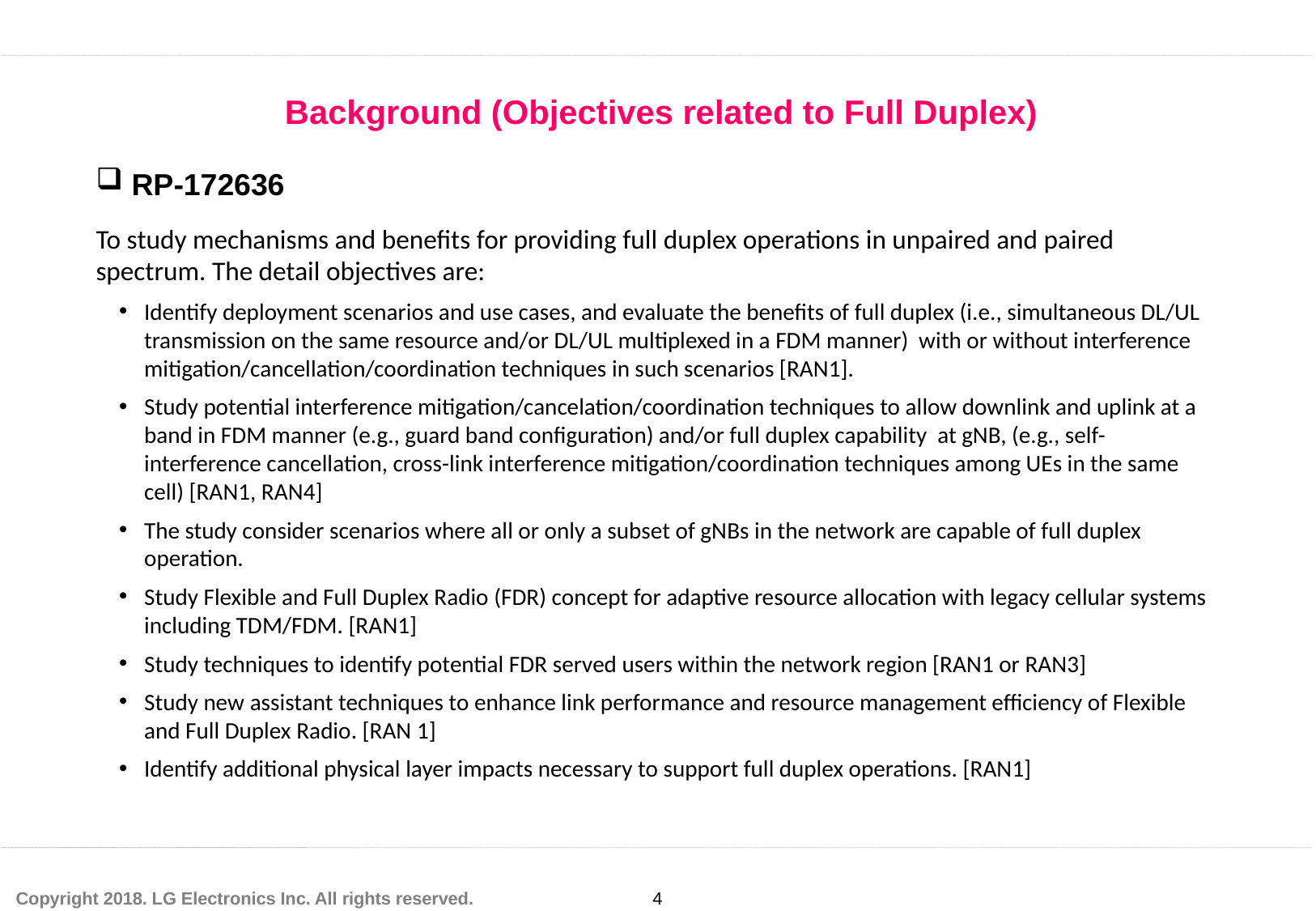

#
Background (Objectives related to Full Duplex)
RP-172636
To study mechanisms and benefits for providing full duplex operations in unpaired and paired spectrum. The detail objectives are:
Identify deployment scenarios and use cases, and evaluate the benefits of full duplex (i.e., simultaneous DL/UL transmission on the same resource and/or DL/UL multiplexed in a FDM manner)  with or without interference mitigation/cancellation/coordination techniques in such scenarios [RAN1].
Study potential interference mitigation/cancelation/coordination techniques to allow downlink and uplink at a band in FDM manner (e.g., guard band configuration) and/or full duplex capability  at gNB, (e.g., self-interference cancellation, cross-link interference mitigation/coordination techniques among UEs in the same cell) [RAN1, RAN4]
The study consider scenarios where all or only a subset of gNBs in the network are capable of full duplex operation.
Study Flexible and Full Duplex Radio (FDR) concept for adaptive resource allocation with legacy cellular systems including TDM/FDM. [RAN1]
Study techniques to identify potential FDR served users within the network region [RAN1 or RAN3]
Study new assistant techniques to enhance link performance and resource management efficiency of Flexible and Full Duplex Radio. [RAN 1]
Identify additional physical layer impacts necessary to support full duplex operations. [RAN1]